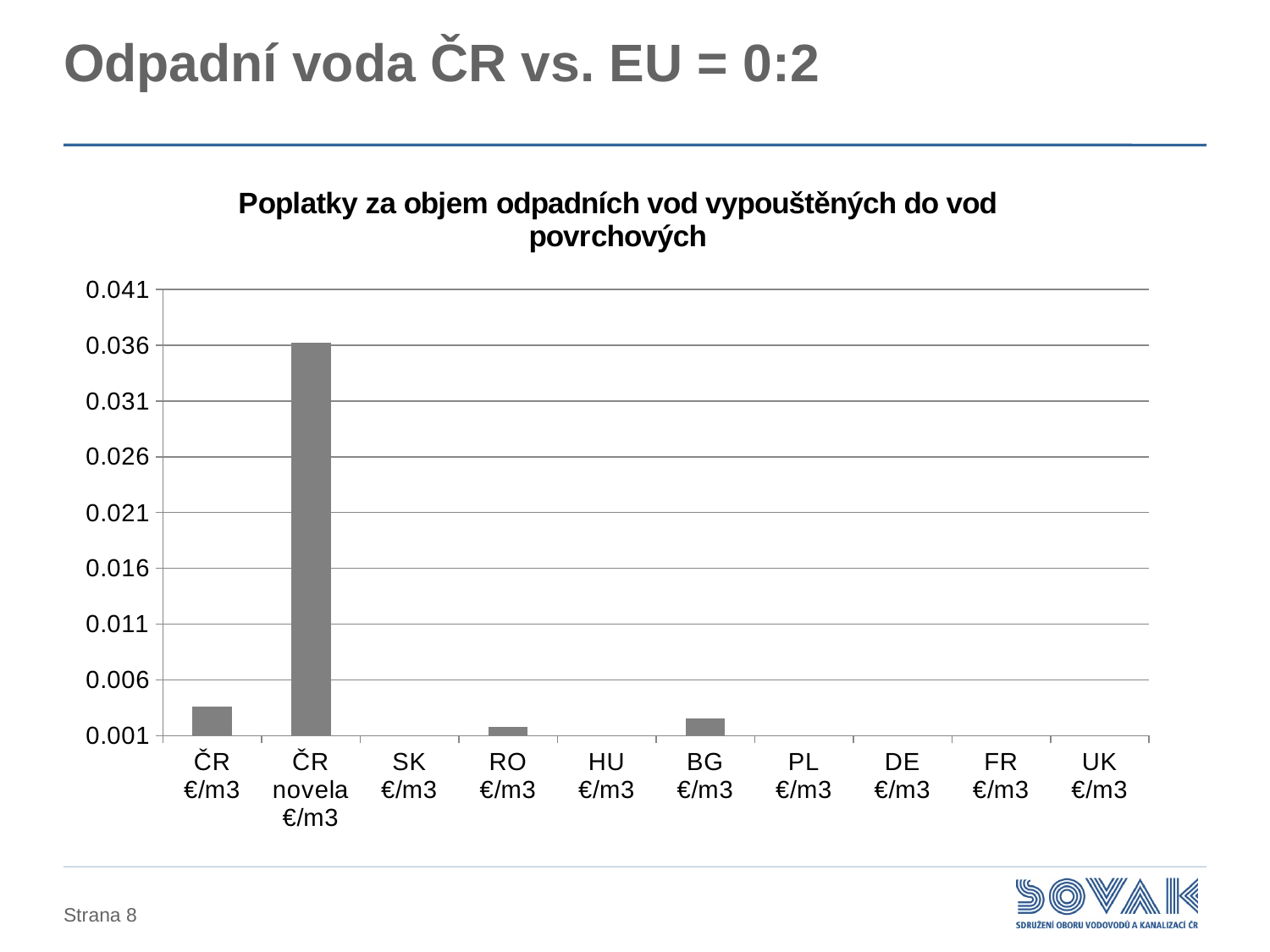

# Odpadní voda ČR vs. EU = 0:2

### Chart: Poplatky za objem odpadních vod vypouštěných do vod povrchových

| Category | Objem |
|---|---|
| ČR €/m3 | 0.0036231884057971067 |
| ČR novela €/m3 | 0.03623188405797105 |
| SK €/m3 | None |
| RO €/m3 | 0.0018115942028985499 |
| HU €/m3 | 0.0 |
| BG €/m3 | 0.002555 |
| PL €/m3 | 0.0 |
| DE €/m3 | 0.0 |
| FR €/m3 | 0.0 |
| UK €/m3 | 0.0 |